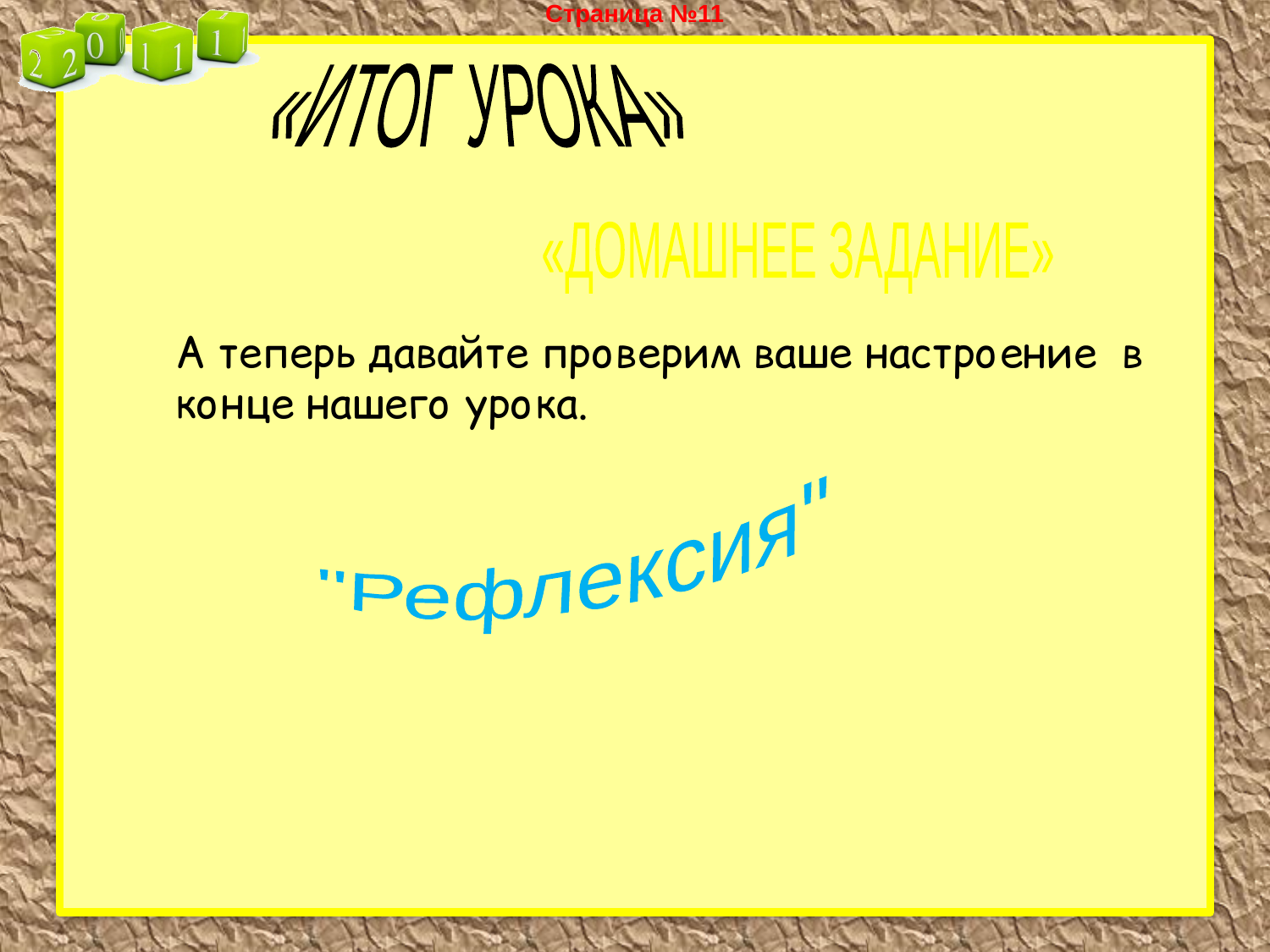

Страница №11

«ИТОГ УРОКА»
#
«ДОМАШНЕЕ ЗАДАНИЕ»

А теперь давайте проверим ваше настроение  в конце нашего урока.

"Рефлексия"